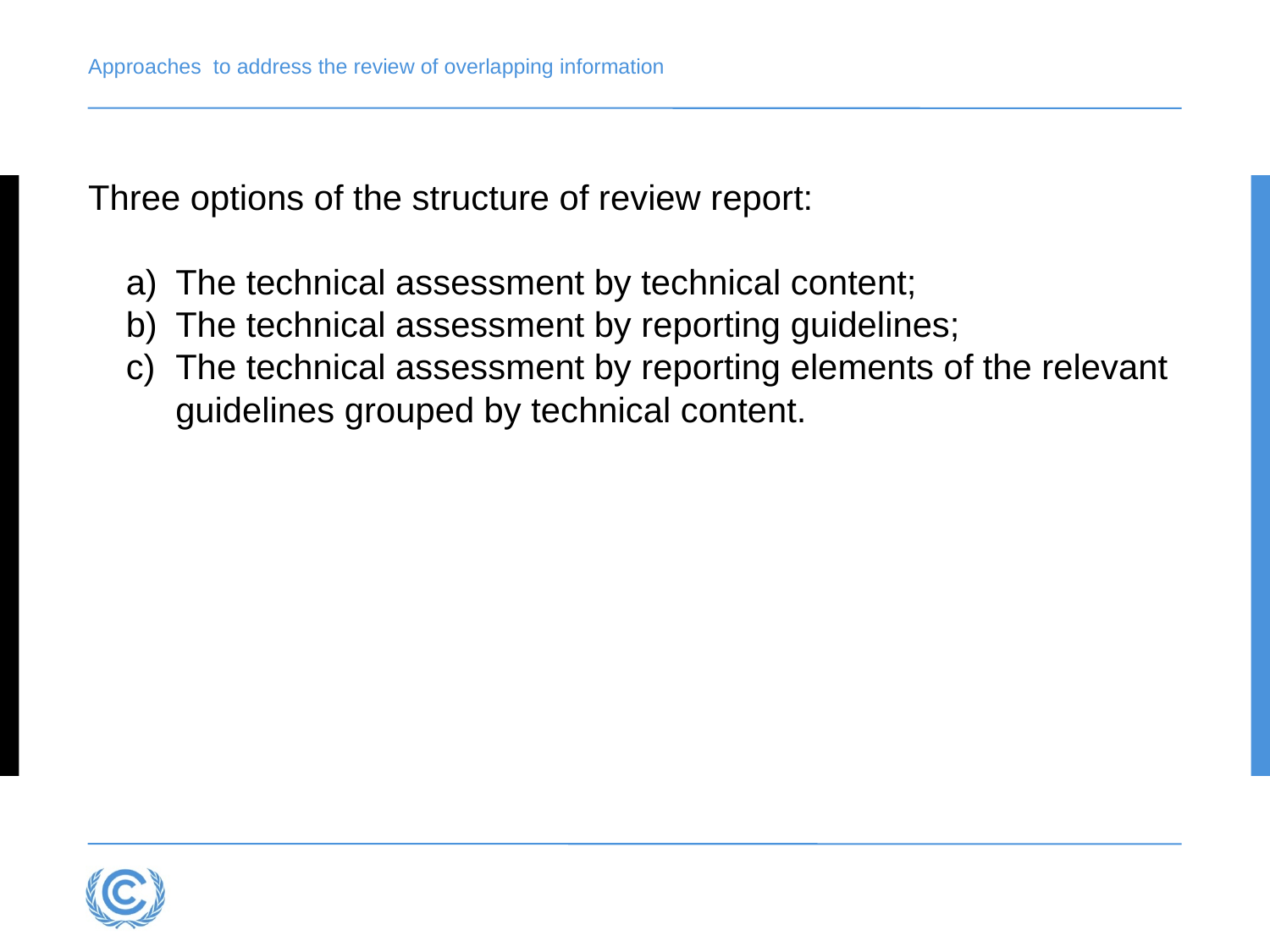

# Approaches  to address the review of overlapping information
Three options of the structure of review report:

The technical assessment by technical content;
The technical assessment by reporting guidelines;
The technical assessment by reporting elements of the relevant guidelines grouped by technical content.